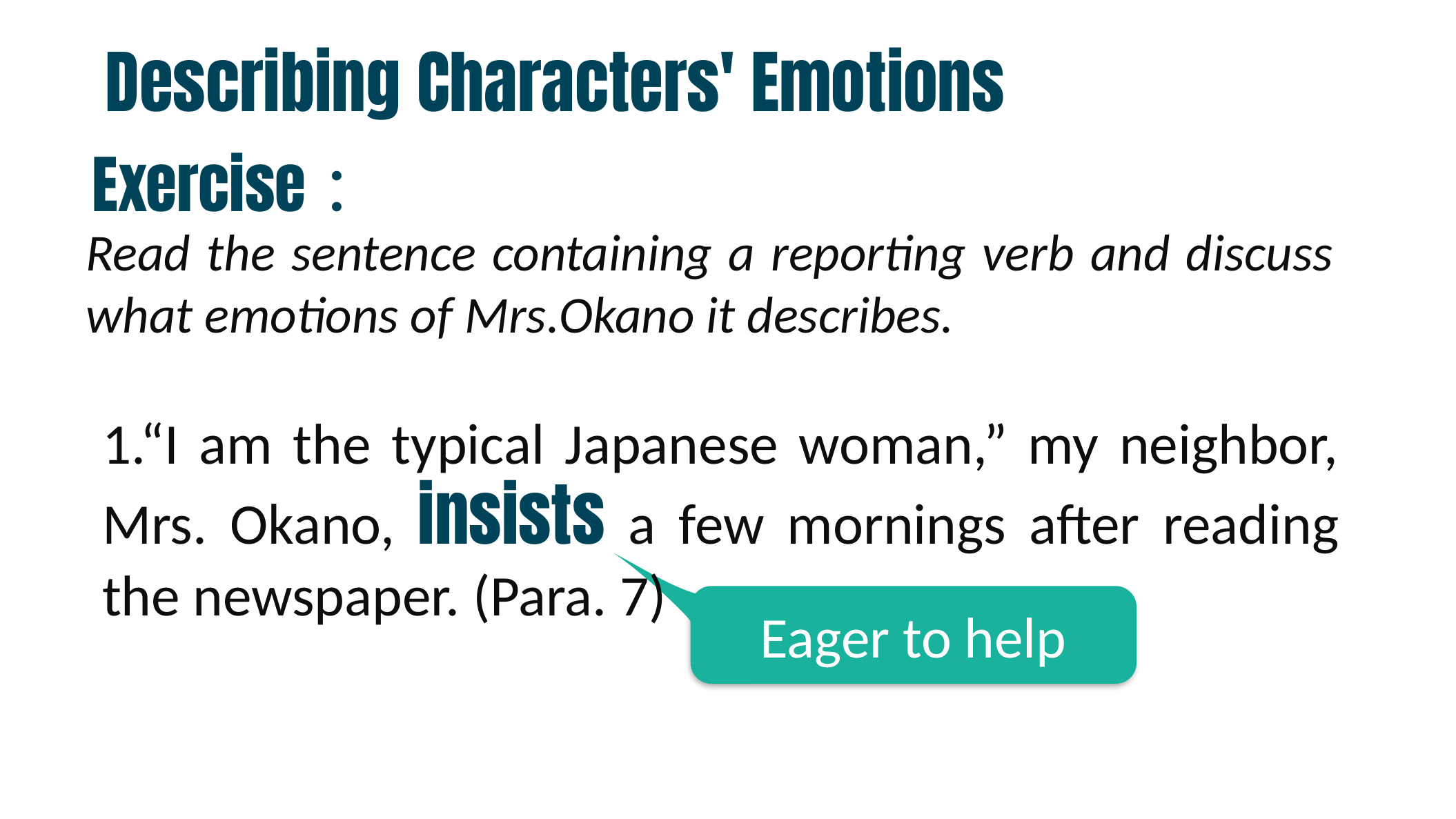

Describing Characters' Emotions
Exercise：
Read the sentence containing a reporting verb and discuss what emotions of Mrs.Okano it describes.
1.“I am the typical Japanese woman,” my neighbor, Mrs. Okano, insists a few mornings after reading the newspaper. (Para. 7)

Eager to help